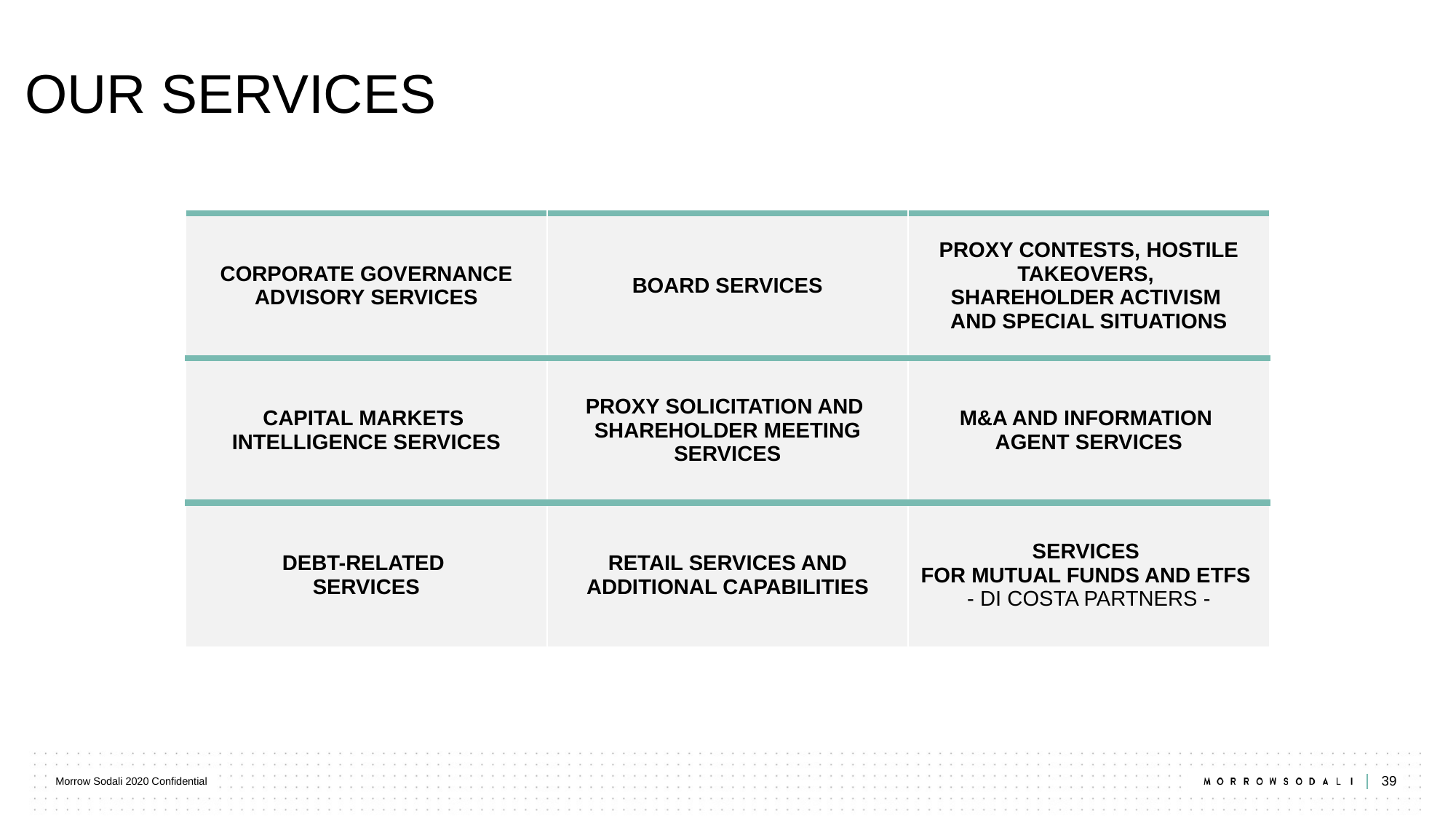

# OUR SERVICES
| CORPORATE GOVERNANCE ADVISORY SERVICES | Board Services | PROXY CONTESTS, HOSTILE TAKEOVERS, SHAREHOLDER ACTIVISM AND SPECIAL SITUATIONS |
| --- | --- | --- |
| Capital Markets Intelligence SERVICES | PROXY SOLICITATION AND SHAREHOLDER MEETING SERVICES | M&A AND INFORMATION AGENT SERVICES |
| DEBT-RELATED SERVICES | RETAIL SERVICES AND ADDITIONAL CAPABILITIES | SERVICES FOR MUTUAL FUNDS AND ETFs - DI COSTA PARTNERS - |